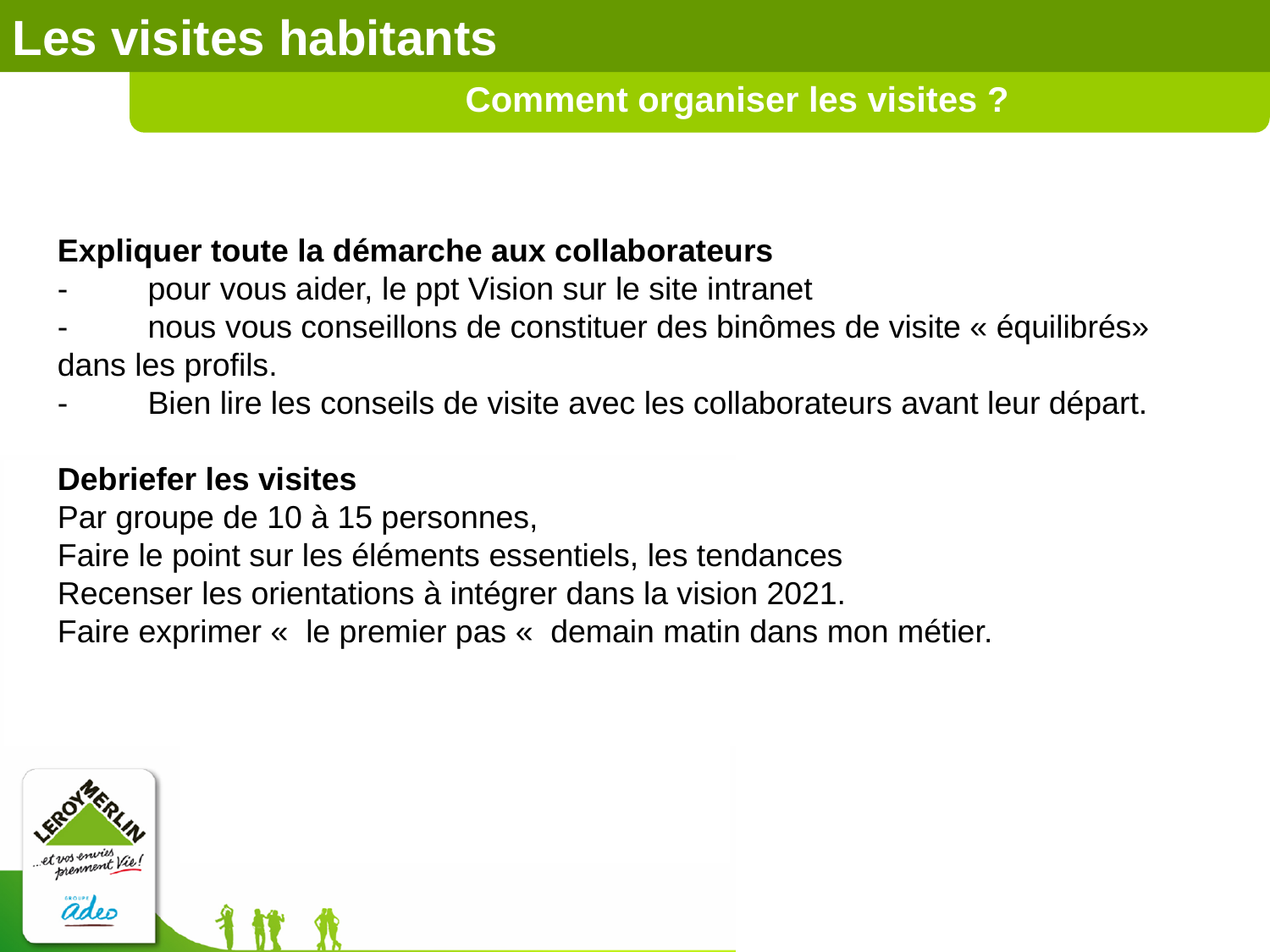

Les visites habitants

Comment organiser les visites ?

Expliquer toute la démarche aux collaborateurs
-         pour vous aider, le ppt Vision sur le site intranet
-         nous vous conseillons de constituer des binômes de visite « équilibrés» dans les profils.
-         Bien lire les conseils de visite avec les collaborateurs avant leur départ.

Debriefer les visites
Par groupe de 10 à 15 personnes,
Faire le point sur les éléments essentiels, les tendances
Recenser les orientations à intégrer dans la vision 2021.
Faire exprimer «  le premier pas «  demain matin dans mon métier.